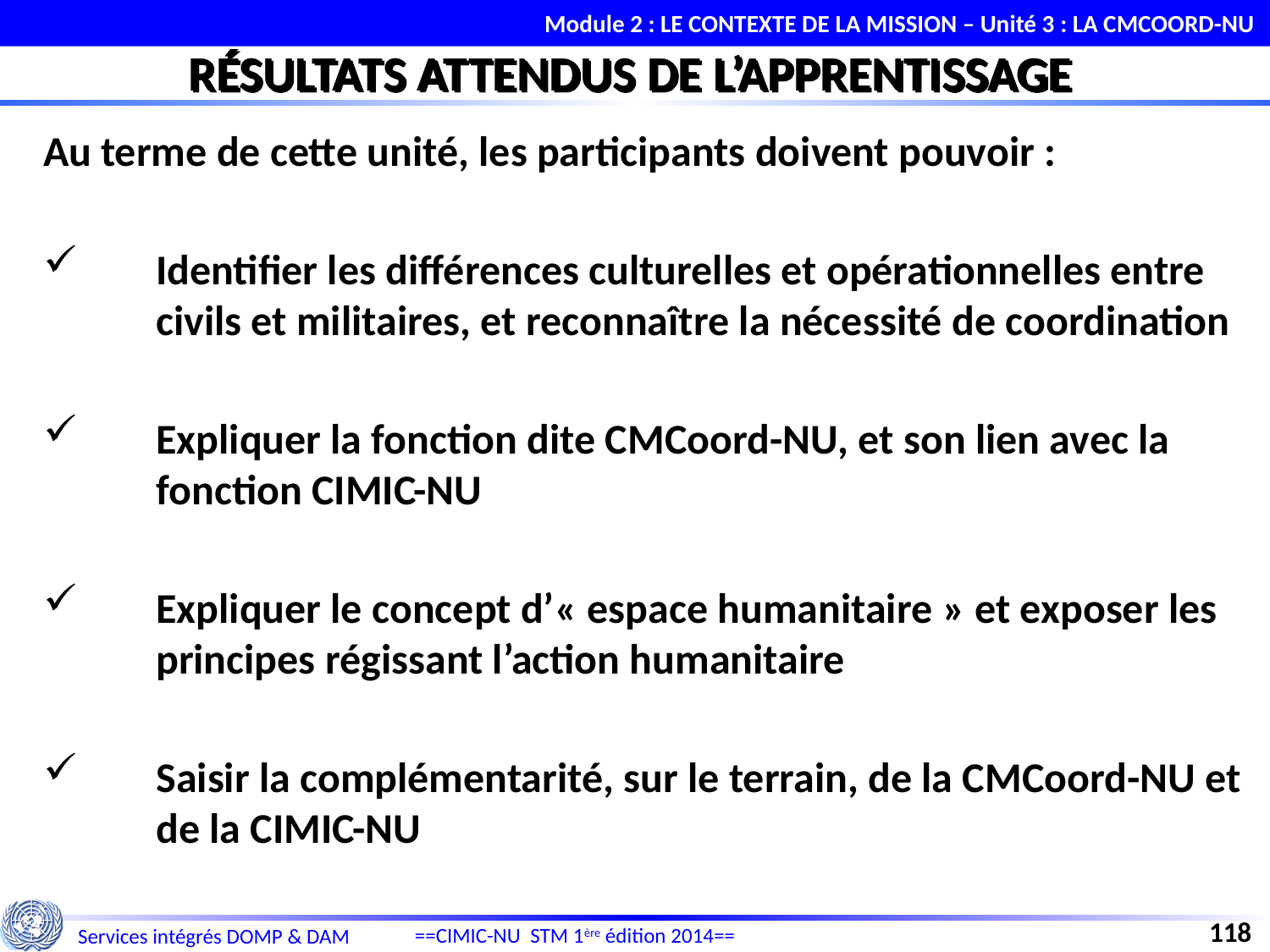

Module 2 : LE CONTEXTE DE LA MISSION – Unité 3 : LA CMCOORD-NU
RÉSULTATS ATTENDUS DE L’APPRENTISSAGE
Au terme de cette unité, les participants doivent pouvoir :

Identifier les différences culturelles et opérationnelles entre civils et militaires, et reconnaître la nécessité de coordination

Expliquer la fonction dite CMCoord-NU, et son lien avec la fonction CIMIC-NU

Expliquer le concept d’« espace humanitaire » et exposer les principes régissant l’action humanitaire

Saisir la complémentarité, sur le terrain, de la CMCoord-NU et de la CIMIC-NU
118
==CIMIC-NU  STM 1ère édition 2014==
==CIMIC-NU  STM 1ère édition 2014==
Services intégrés DOMP & DAM
Services intégrés DOMP & DAM